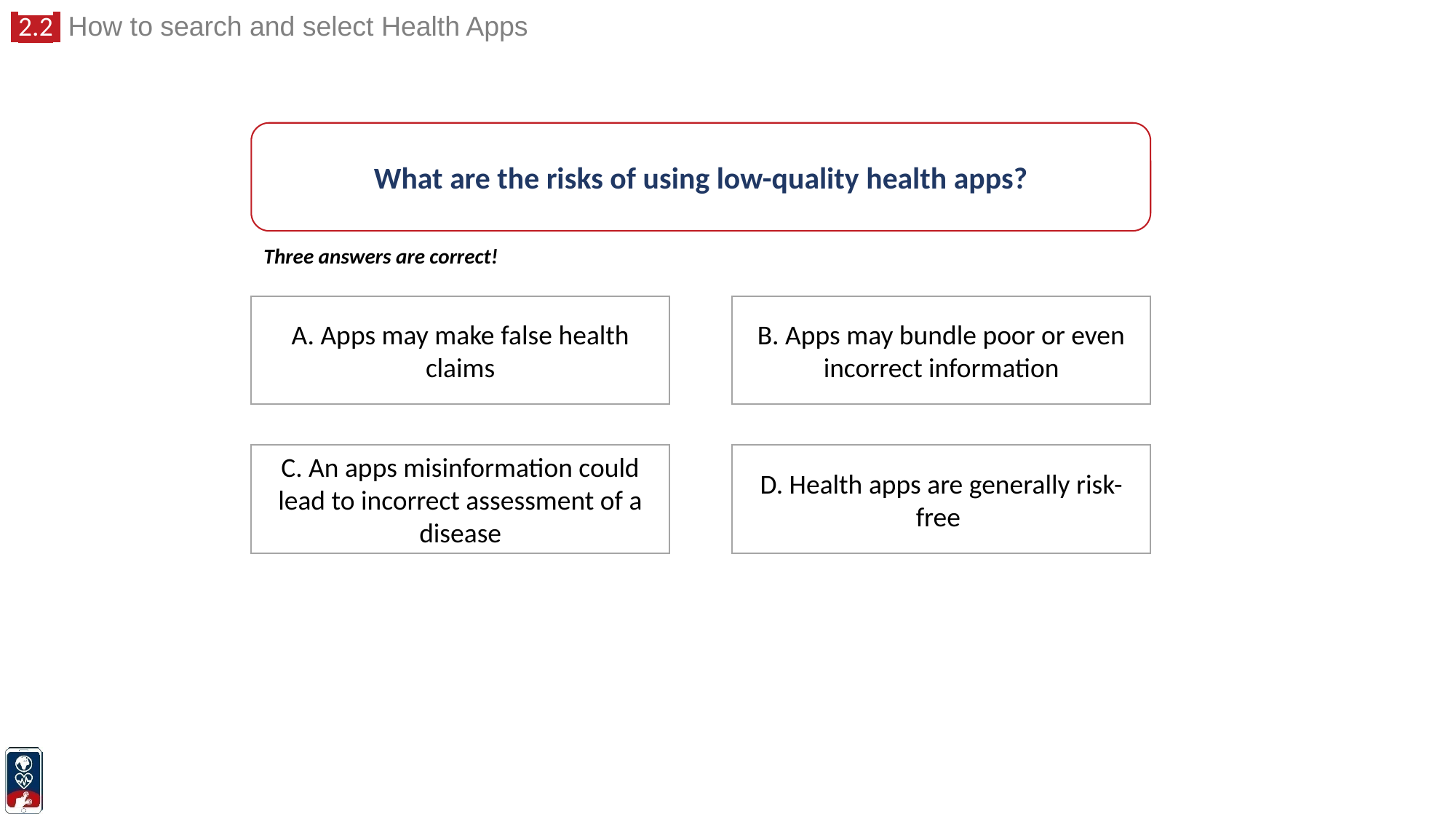

What are the risks of using low-quality health apps?
Three answers are correct!
B. Apps may bundle poor or even incorrect information
A. Apps may make false health claims
C. An apps misinformation could lead to incorrect assessment of a disease
D. Health apps are generally risk-free